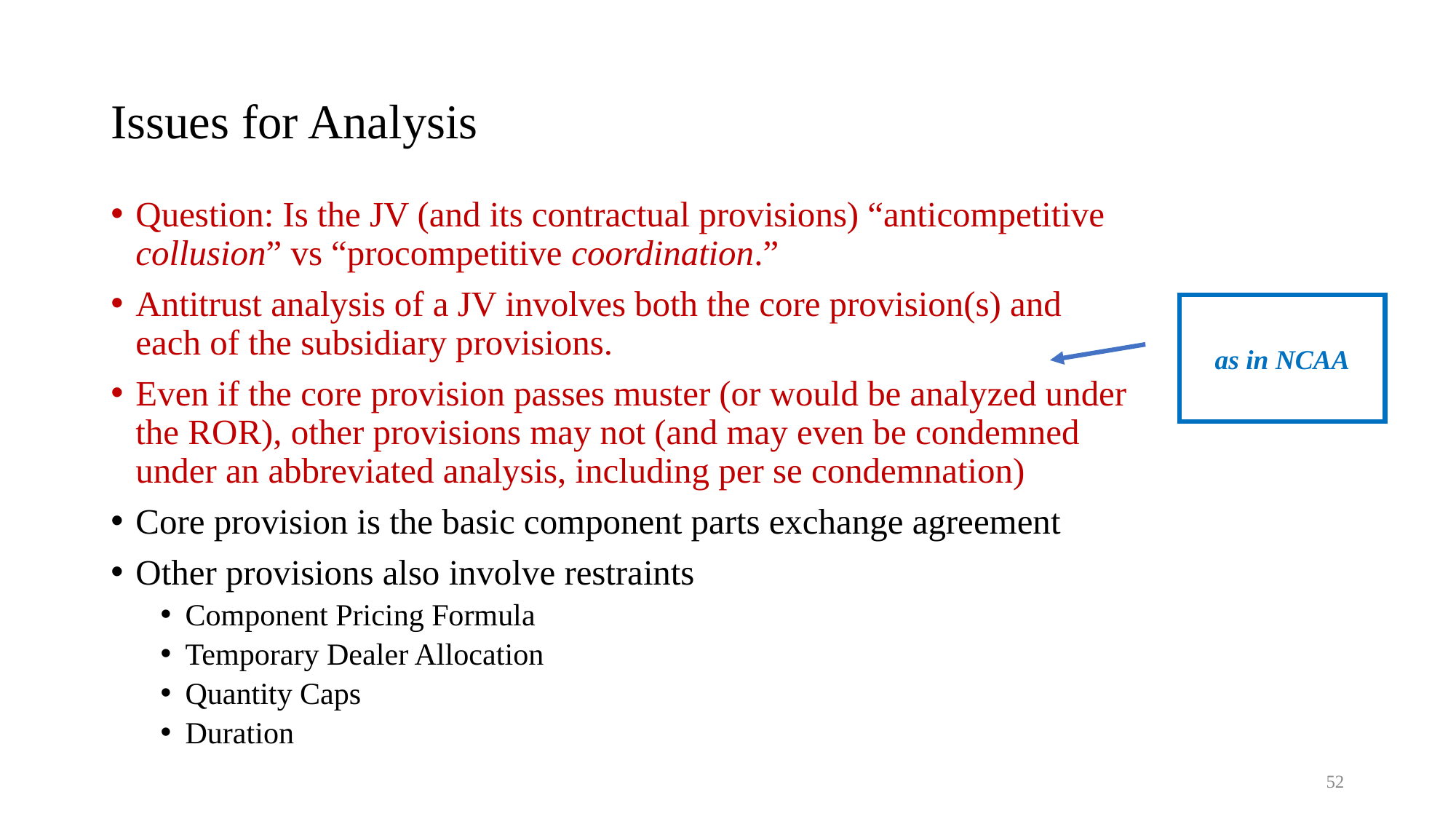

# Issues for Analysis
Question: Is the JV (and its contractual provisions) “anticompetitive collusion” vs “procompetitive coordination.”
Antitrust analysis of a JV involves both the core provision(s) and each of the subsidiary provisions.
Even if the core provision passes muster (or would be analyzed under the ROR), other provisions may not (and may even be condemned under an abbreviated analysis, including per se condemnation)
Core provision is the basic component parts exchange agreement
Other provisions also involve restraints
Component Pricing Formula
Temporary Dealer Allocation
Quantity Caps
Duration

as in NCAA
52